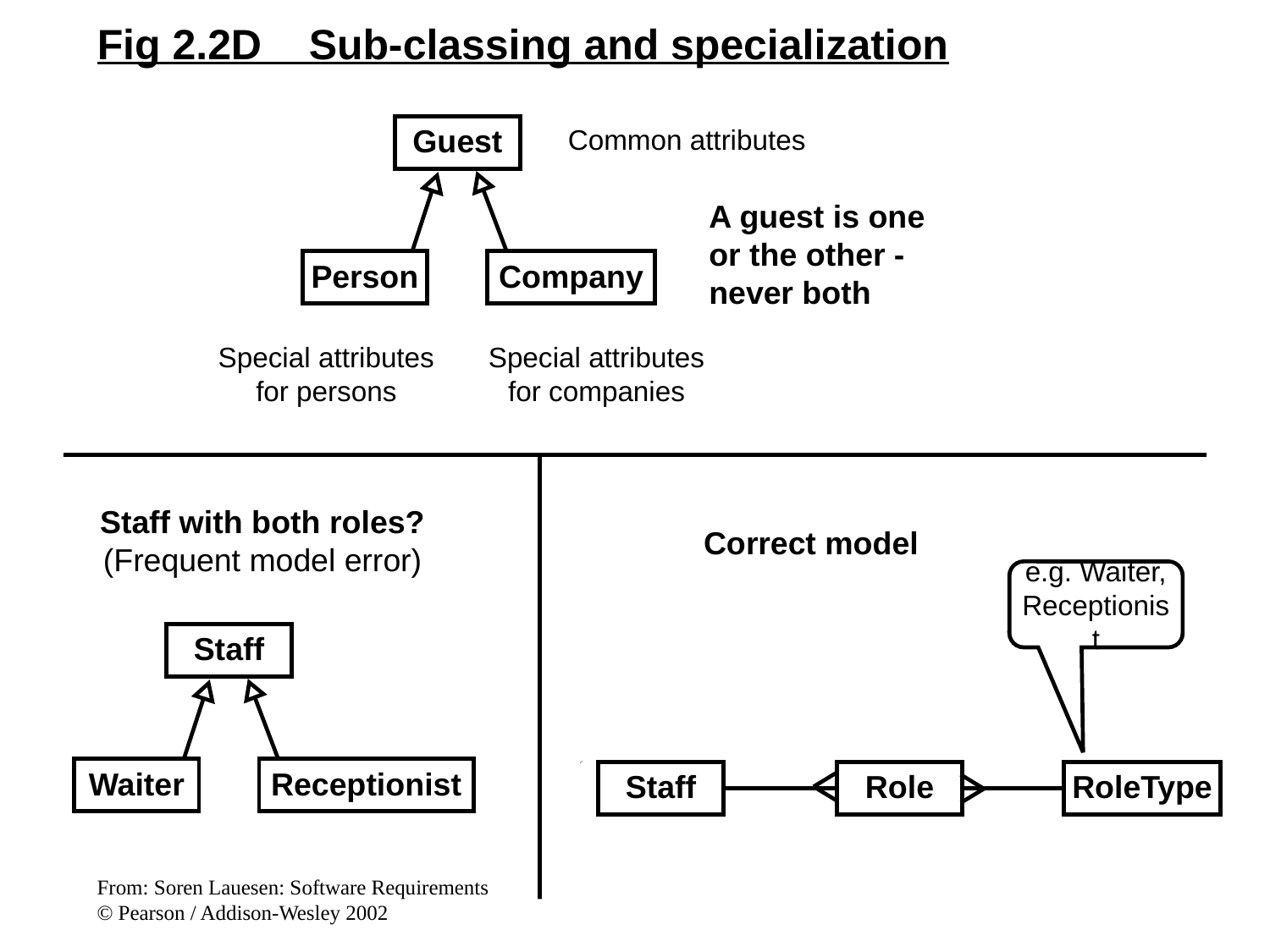

Fig 2.2D    Sub-classing and specialization
Guest
Common attributes

A guest is one or the other - never both
Person
Company

Special attributes
for persons
Special attributes
for companies

Staff with both roles?
(Frequent model error)
Staff

Waiter
Receptionist

Correct model
e.g. Waiter,
Receptionist

Staff
Role
RoleType

From: Soren Lauesen: Software Requirements
© Pearson / Addison-Wesley 2002